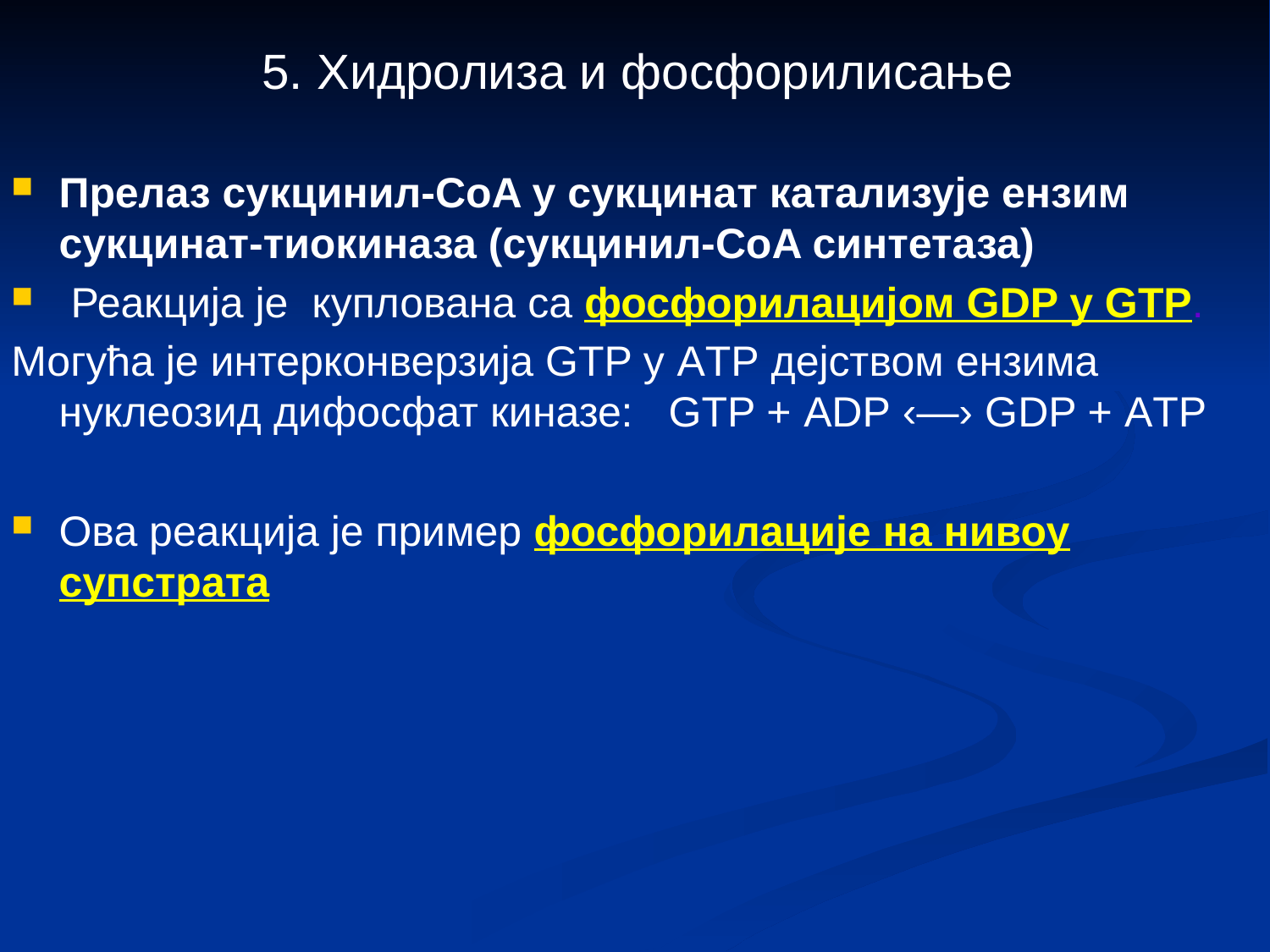

# 5. Хидролиза и фосфорилисање
Прелаз сукцинил-CoA у сукцинат катализује ензим сукцинат-тиокиназа (сукцинил-CoA синтетаза)
 Реакција је  куплована са фосфорилацијом GDP у GTP.
Могућа је интерконверзија GTP у AТP дејством ензима нуклеозид дифосфат киназе:   GTP + ADP ‹—› GDP + ATP

Ова реакција је пример фосфорилације на нивоу супстрата